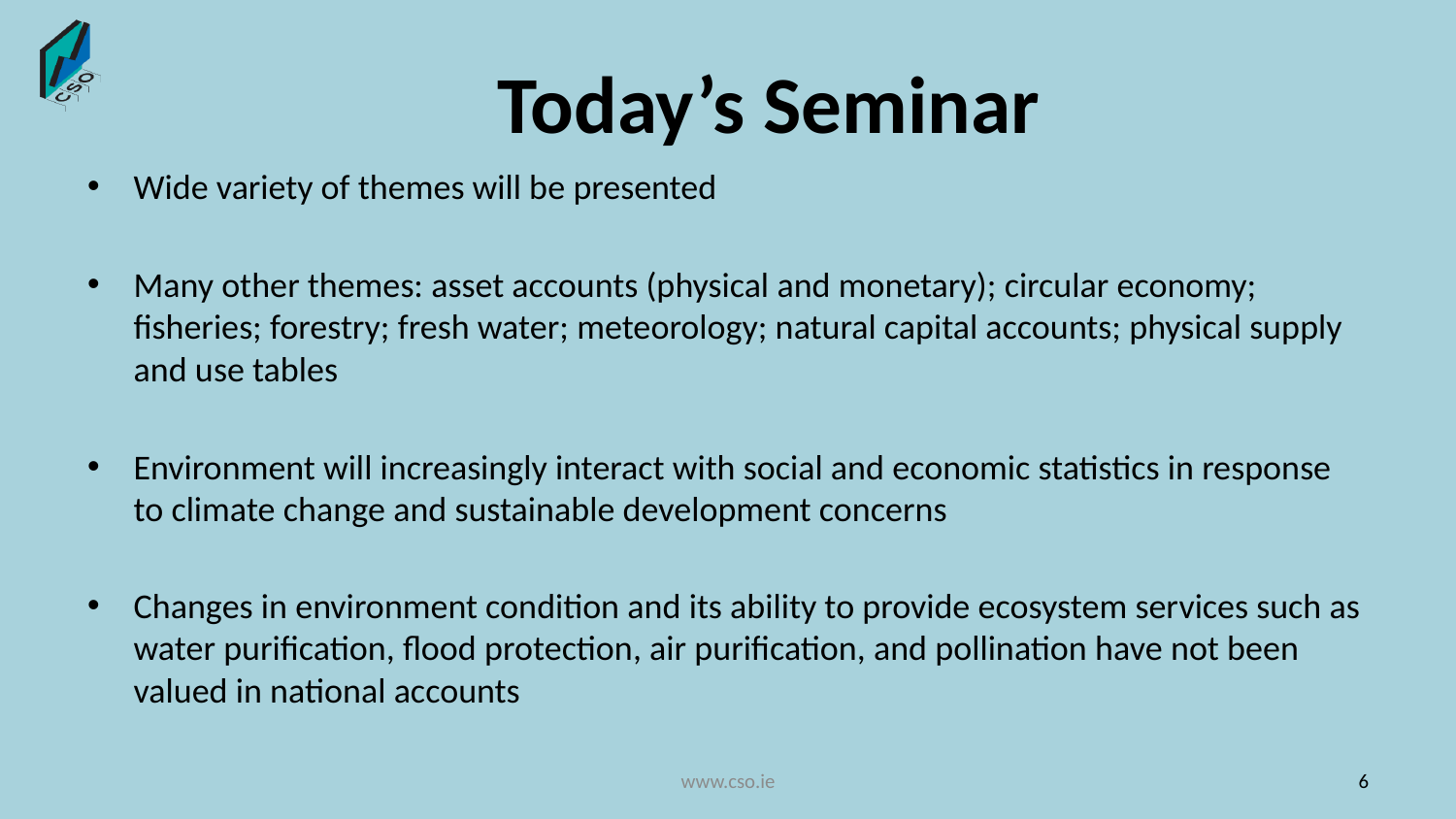

# Today’s Seminar
Wide variety of themes will be presented

Many other themes: asset accounts (physical and monetary); circular economy; fisheries; forestry; fresh water; meteorology; natural capital accounts; physical supply and use tables

Environment will increasingly interact with social and economic statistics in response to climate change and sustainable development concerns

Changes in environment condition and its ability to provide ecosystem services such as water purification, flood protection, air purification, and pollination have not been valued in national accounts

www.cso.ie
6